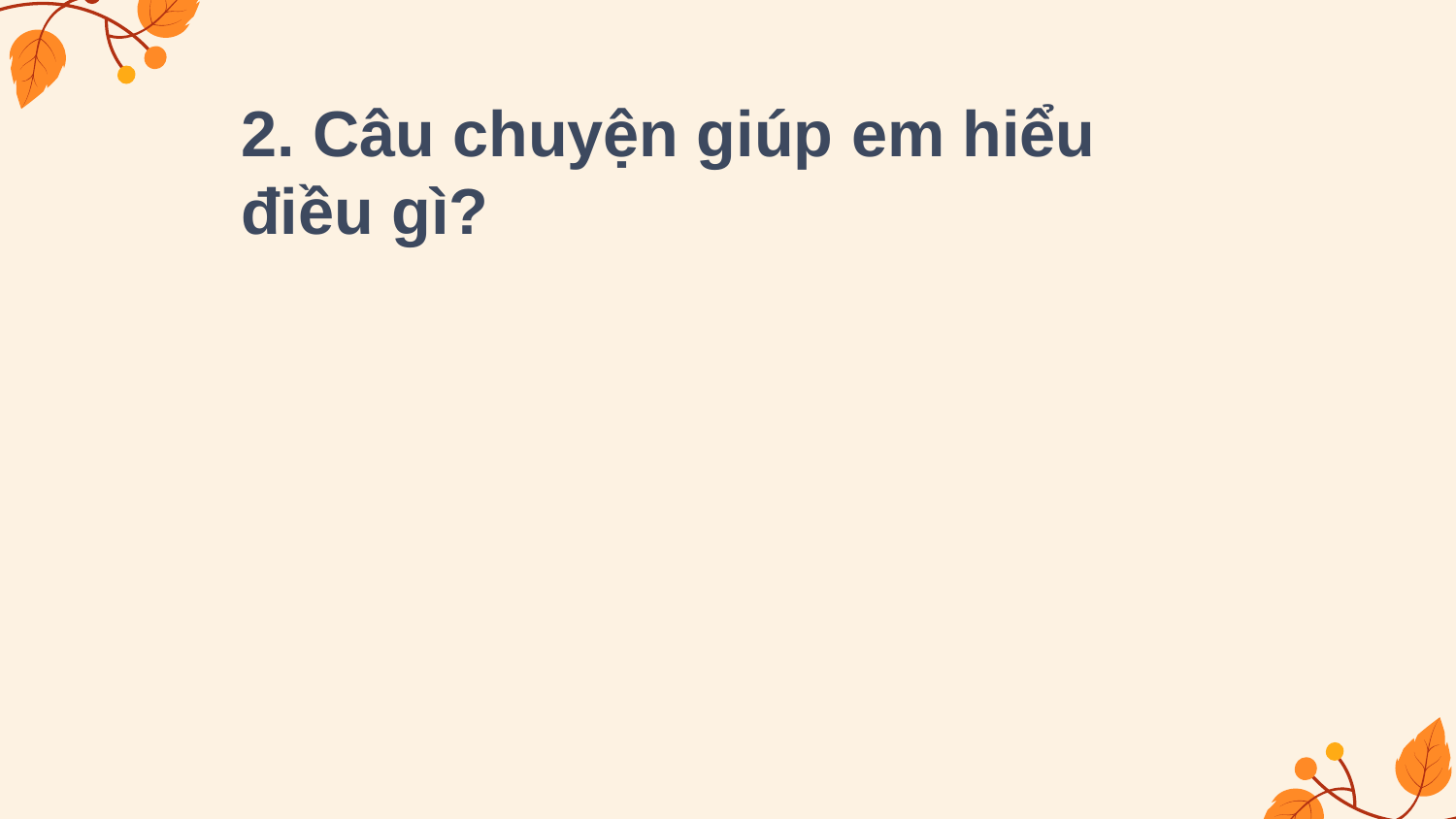

2. Câu chuyện giúp em hiểu điều gì?